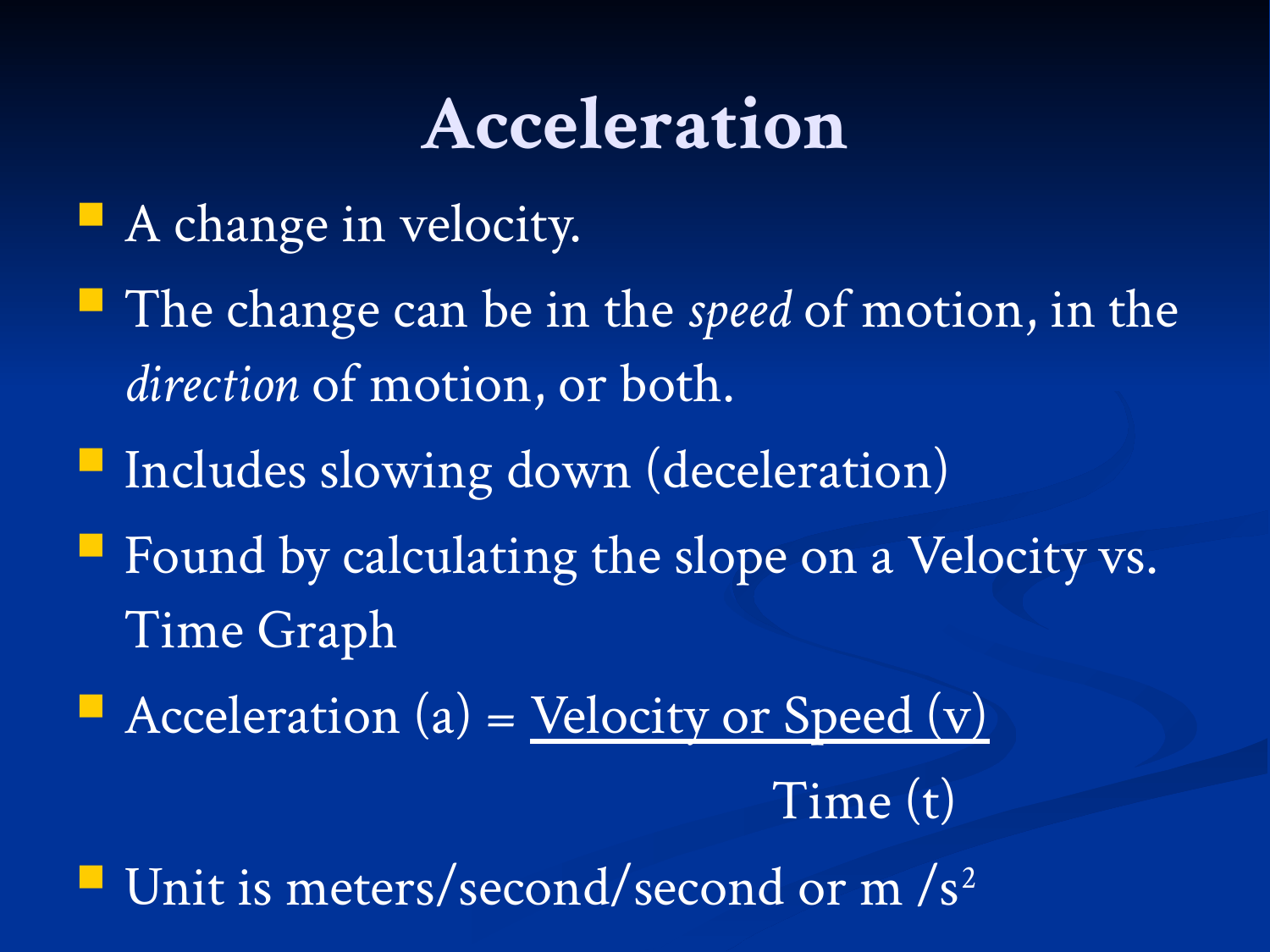

# Acceleration
A change in velocity.
The change can be in the speed of motion, in the direction of motion, or both.
Includes slowing down (deceleration)
Found by calculating the slope on a Velocity vs. Time Graph
Acceleration (a) = Velocity or Speed (v)
						 Time (t)
Unit is meters/second/second or m /s2